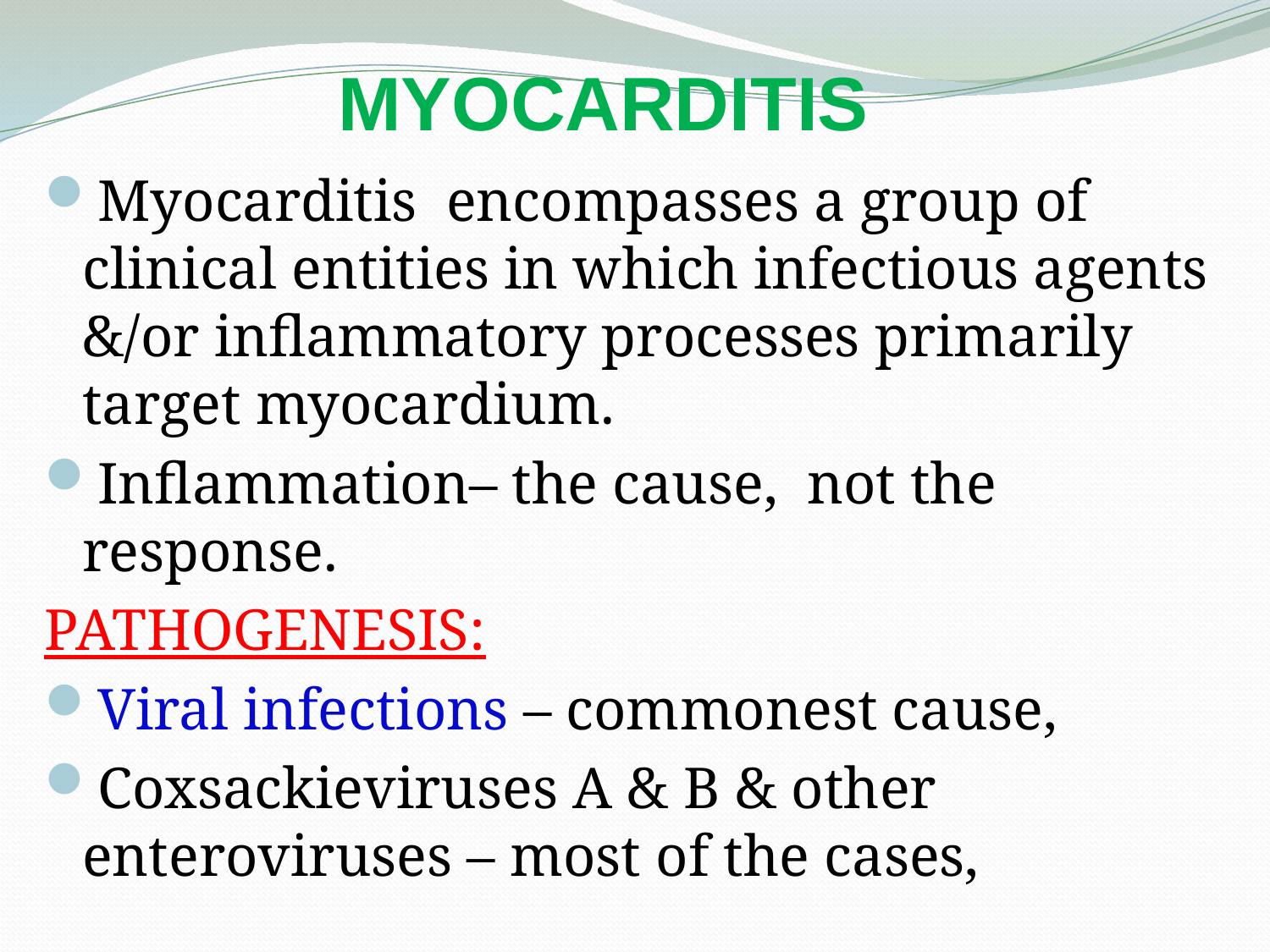

# MYOCARDITIS
Myocarditis  encompasses a group of clinical entities in which infectious agents &/or inflammatory processes primarily target myocardium.
Inflammation– the cause,  not the response.
PATHOGENESIS:
Viral infections – commonest cause,
Coxsackieviruses A & B & other enteroviruses – most of the cases,